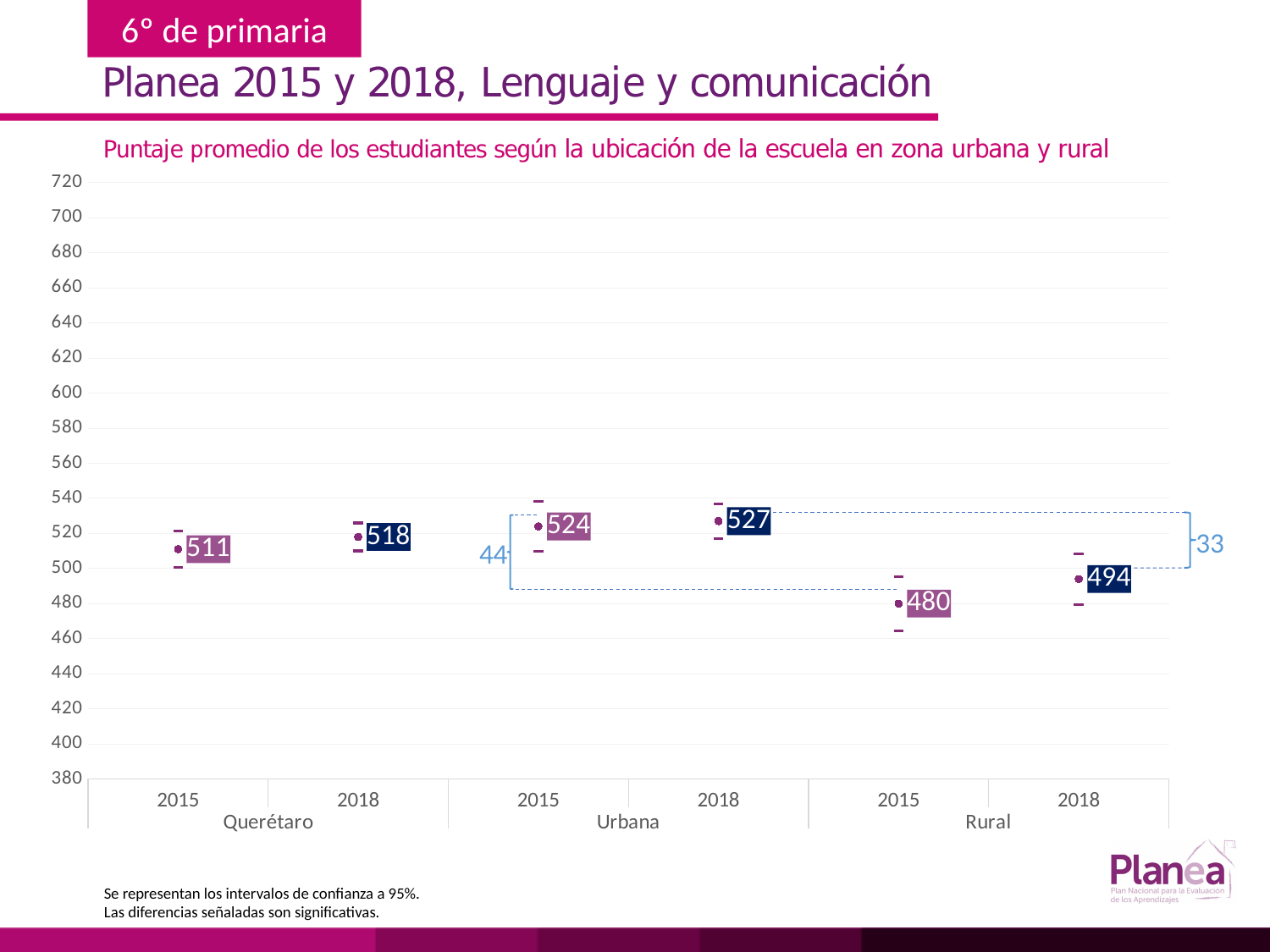

Planea 2015 y 2018, Lenguaje y comunicación

Puntaje promedio de los estudiantes según la ubicación de la escuela en zona urbana y rural

### Chart

| Category |  |  |  |
|---|---|---|---|
| 2015 | 500.652 | 521.348 | 511.0 |
| 2018 | 510.04 | 525.96 | 518.0 |
| 2015 | 509.672 | 538.328 | 524.0 |
| 2018 | 517.05 | 536.95 | 527.0 |
| 2015 | 464.478 | 495.522 | 480.0 |
| 2018 | 479.473 | 508.527 | 494.0 |
33

44
Se representan los intervalos de confianza a 95%.
Las diferencias señaladas son significativas.